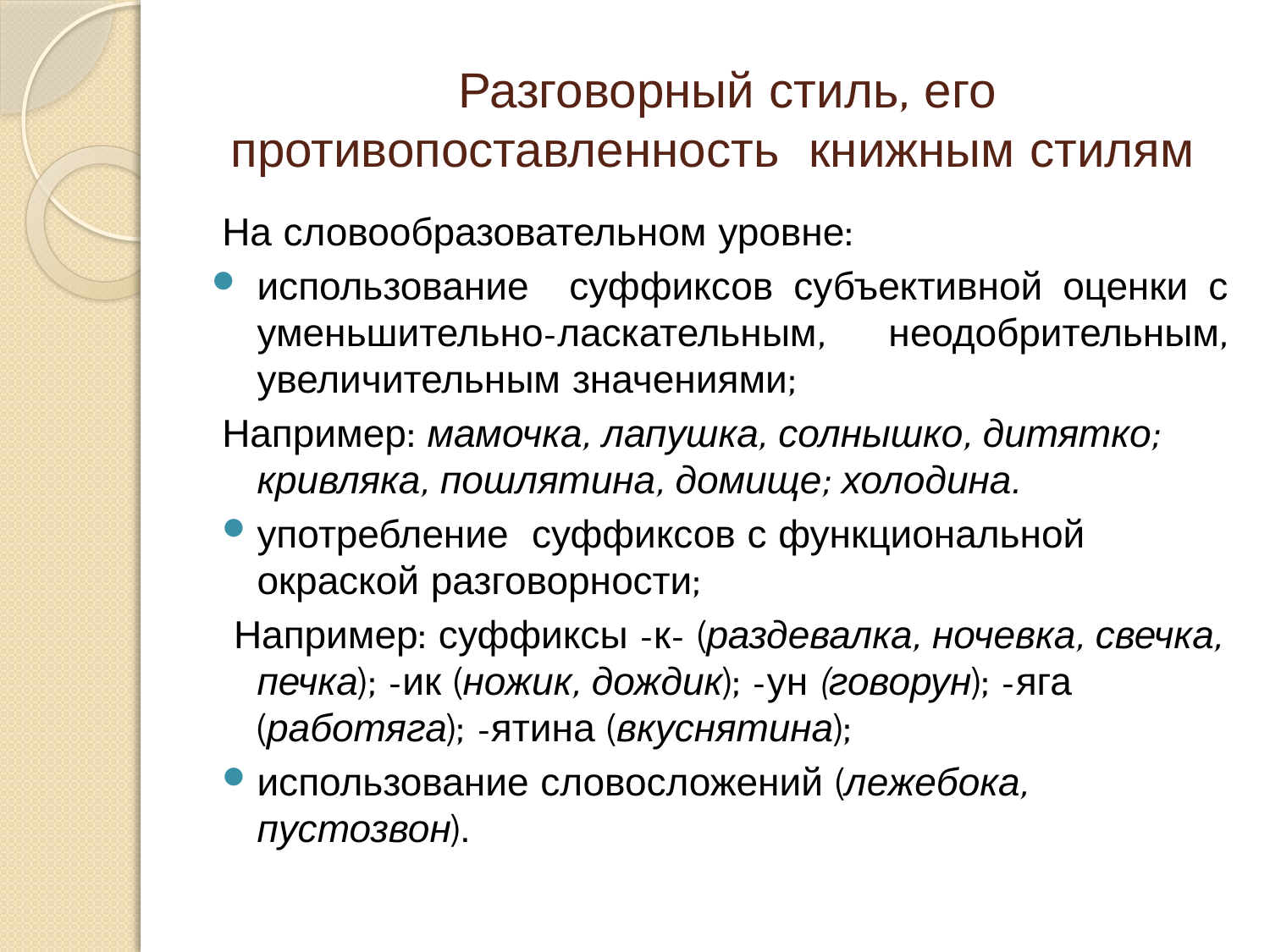

# Разговорный стиль, его противопоставленность  книжным стилям
На словообразовательном уровне:
использование  суффиксов субъективной оценки с уменьшительно-ласкательным, неодобрительным, увеличительным значениями;
Например: мамочка, лапушка, солнышко, дитятко; кривляка, пошлятина, домище; холодина.
употребление  суффиксов с функциональной окраской разговорности;
 Например: суффиксы -к- (раздевалка, ночевка, свечка, печка); -ик (ножик, дождик); -ун (говорун); -яга (работяга); -ятина (вкуснятина);
использование словосложений (лежебока, пустозвон).